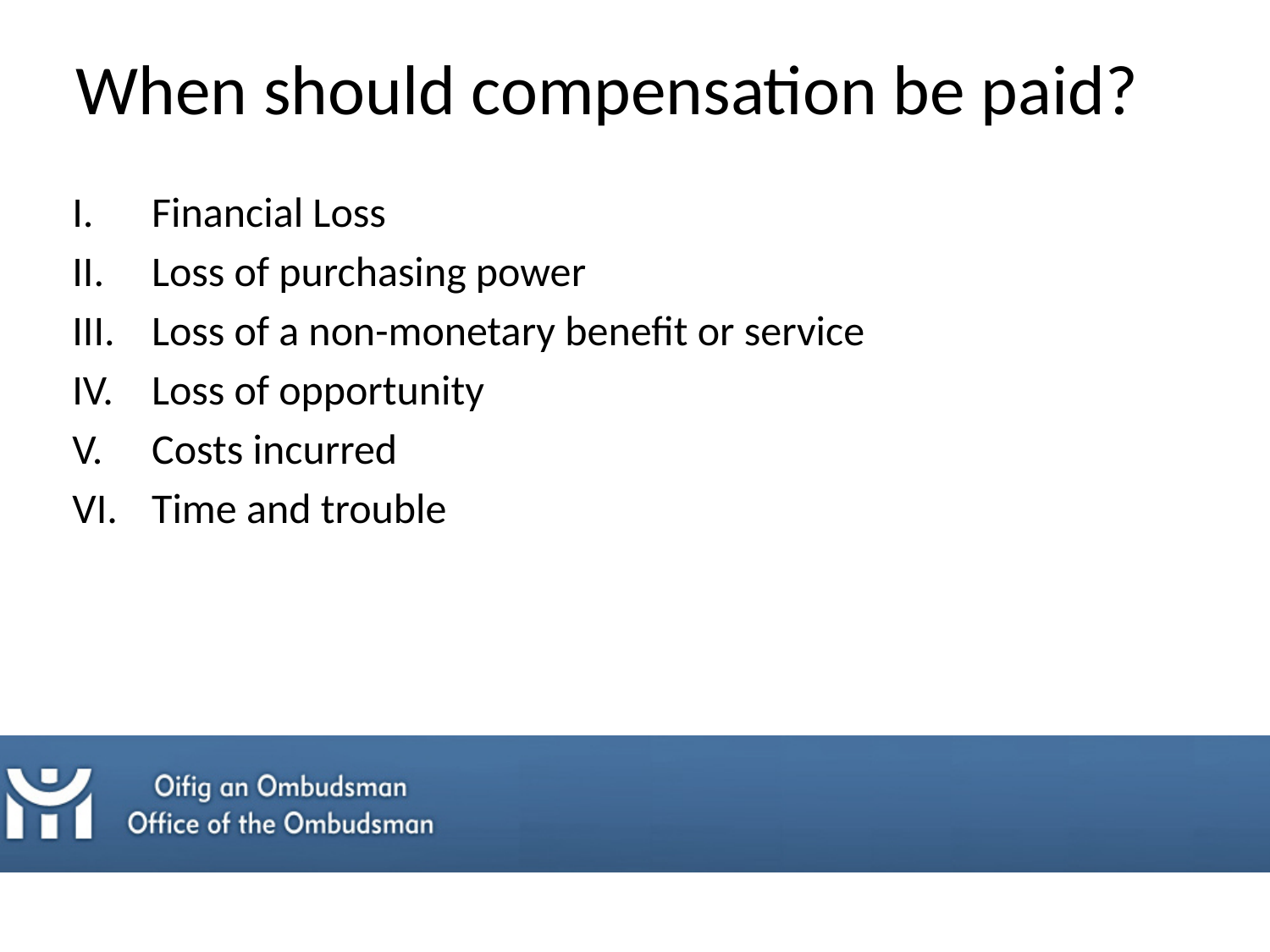

When should compensation be paid?
Financial Loss
Loss of purchasing power
Loss of a non-monetary benefit or service
Loss of opportunity
Costs incurred
Time and trouble